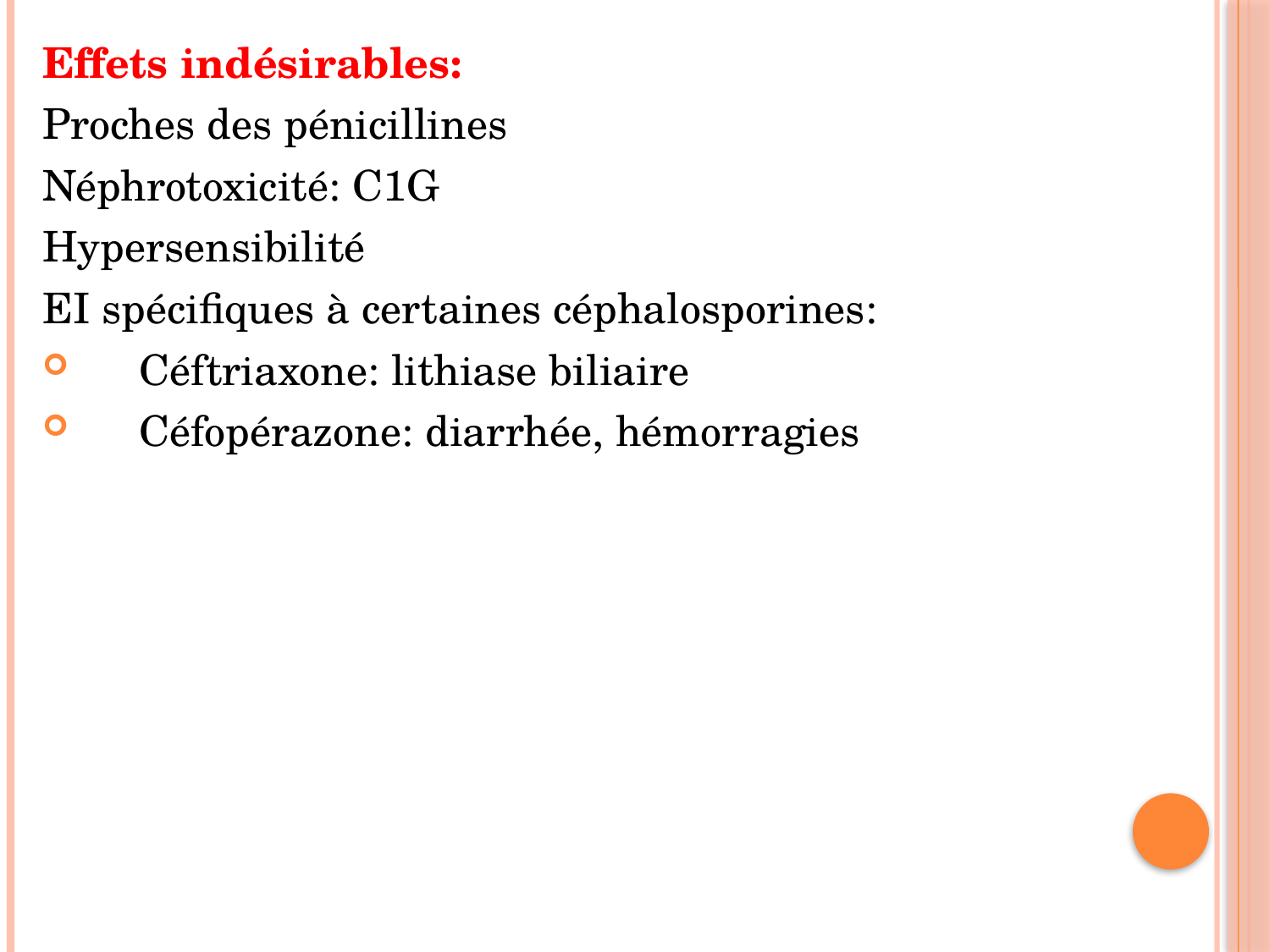

Effets indésirables:
Proches des pénicillines
Néphrotoxicité: C1G
Hypersensibilité
EI spécifiques à certaines céphalosporines:
     Céftriaxone: lithiase biliaire
     Céfopérazone: diarrhée, hémorragies